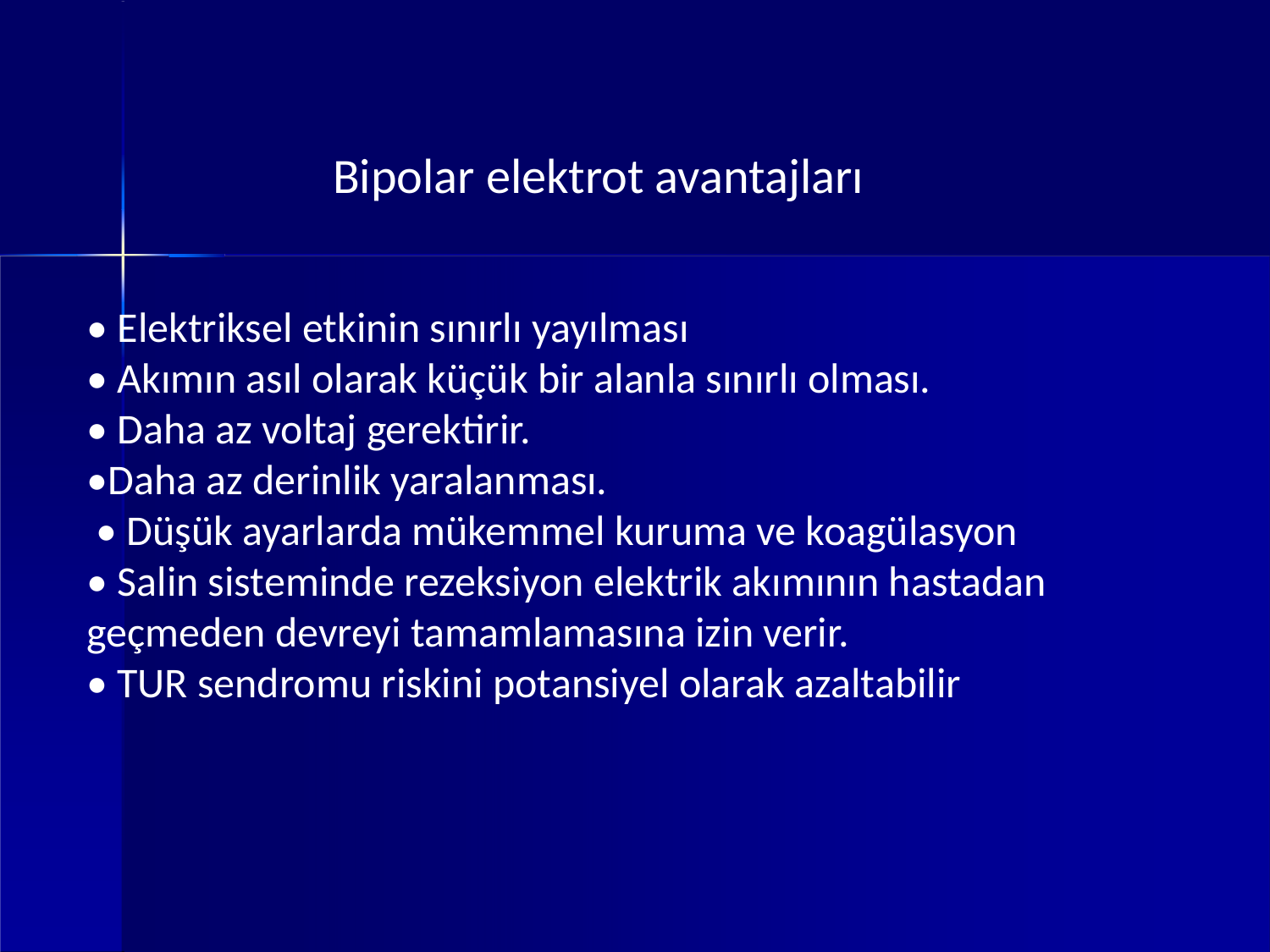

Bipolar elektrot avantajları

• Elektriksel etkinin sınırlı yayılması
• Akımın asıl olarak küçük bir alanla sınırlı olması.
• Daha az voltaj gerektirir.
•Daha az derinlik yaralanması.
 • Düşük ayarlarda mükemmel kuruma ve koagülasyon
• Salin sisteminde rezeksiyon elektrik akımının hastadan geçmeden devreyi tamamlamasına izin verir.
• TUR sendromu riskini potansiyel olarak azaltabilir